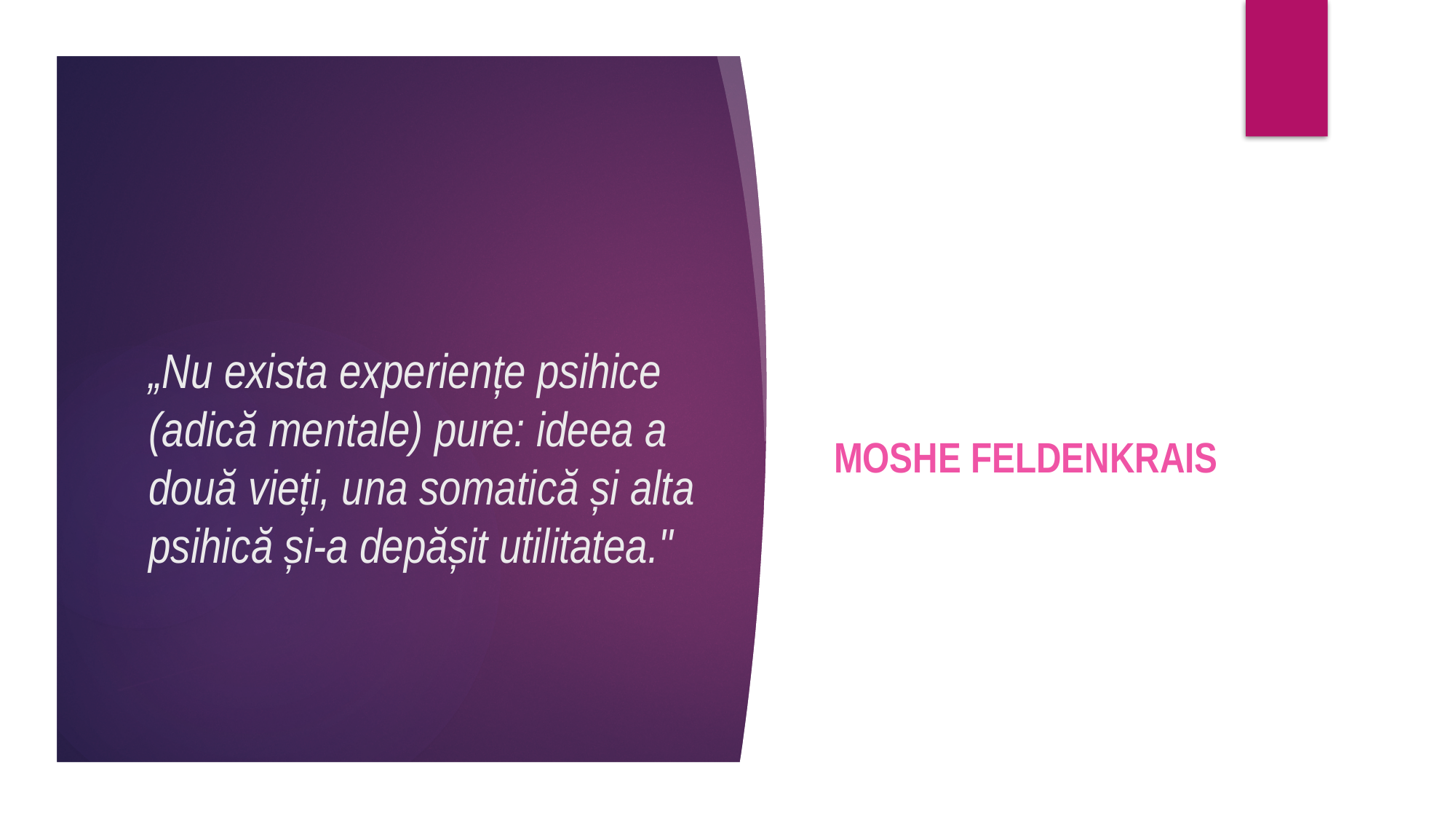

Moshe Feldenkrais
# „Nu exista experiențe psihice (adică mentale) pure: ideea a două vieți, una somatică și alta psihică și-a depășit utilitatea."